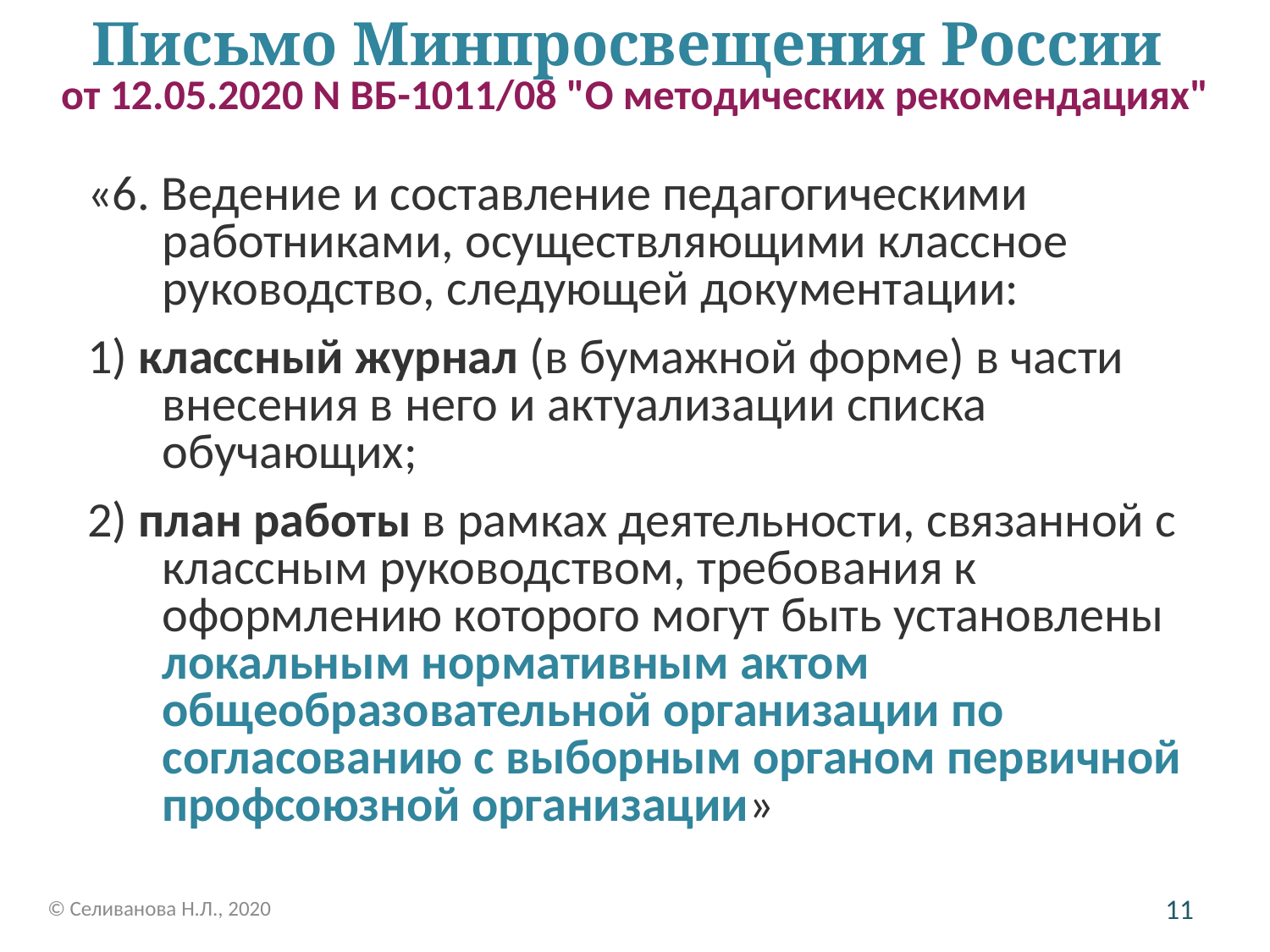

Письмо Минпросвещения России
от 12.05.2020 N ВБ-1011/08 "О методических рекомендациях"
«6. Ведение и составление педагогическими работниками, осуществляющими классное руководство, следующей документации:
1) классный журнал (в бумажной форме) в части внесения в него и актуализации списка обучающих;
2) план работы в рамках деятельности, связанной с классным руководством, требования к оформлению которого могут быть установлены локальным нормативным актом общеобразовательной организации по согласованию с выборным органом первичной профсоюзной организации»
© Селиванова Н.Л., 2020
11